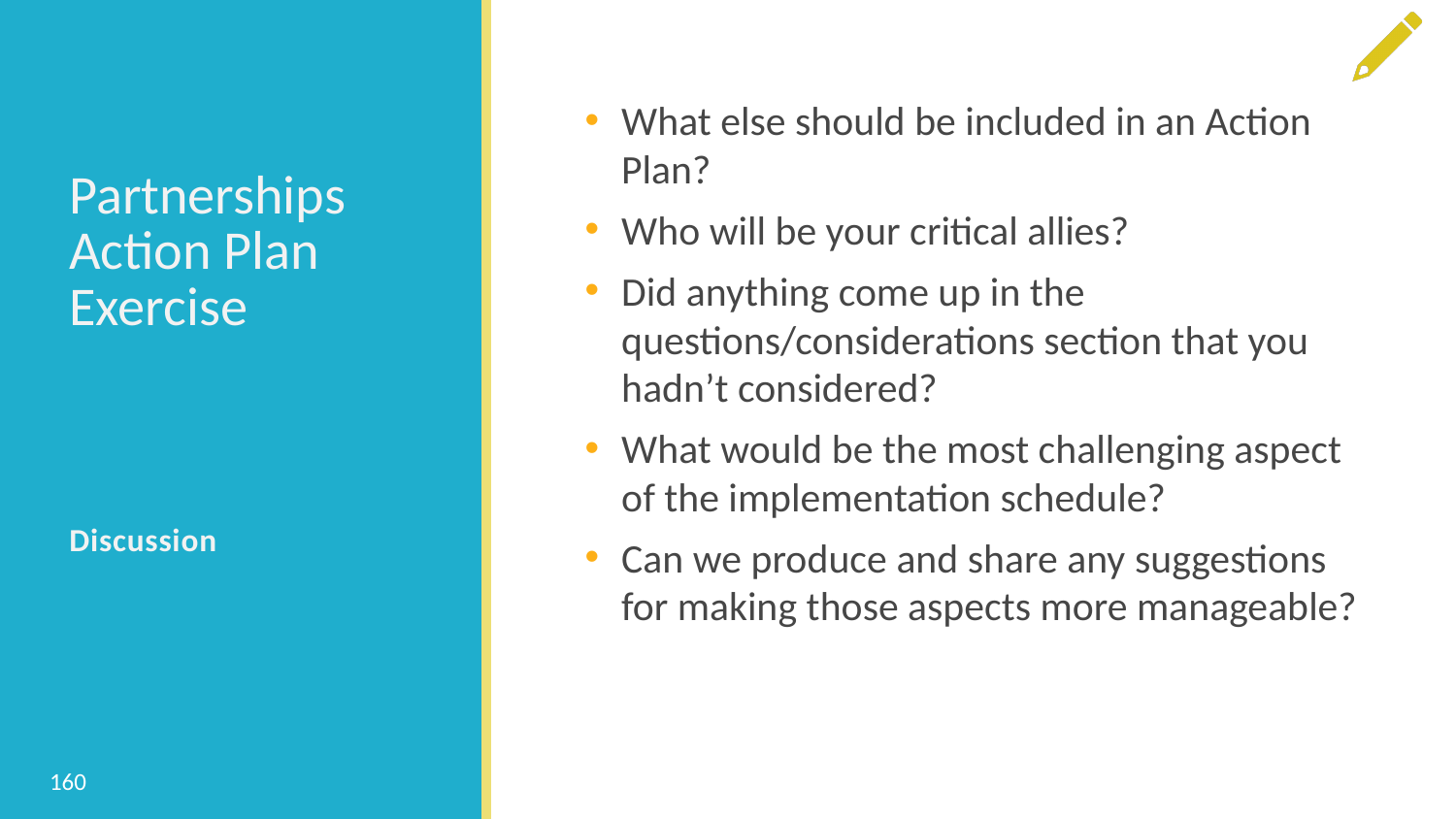

# Partnerships Action Plan Exercise
What else should be included in an Action Plan?
Who will be your critical allies?
Did anything come up in the questions/considerations section that you hadn’t considered?
What would be the most challenging aspect of the implementation schedule?
Can we produce and share any suggestions for making those aspects more manageable?
Discussion
160